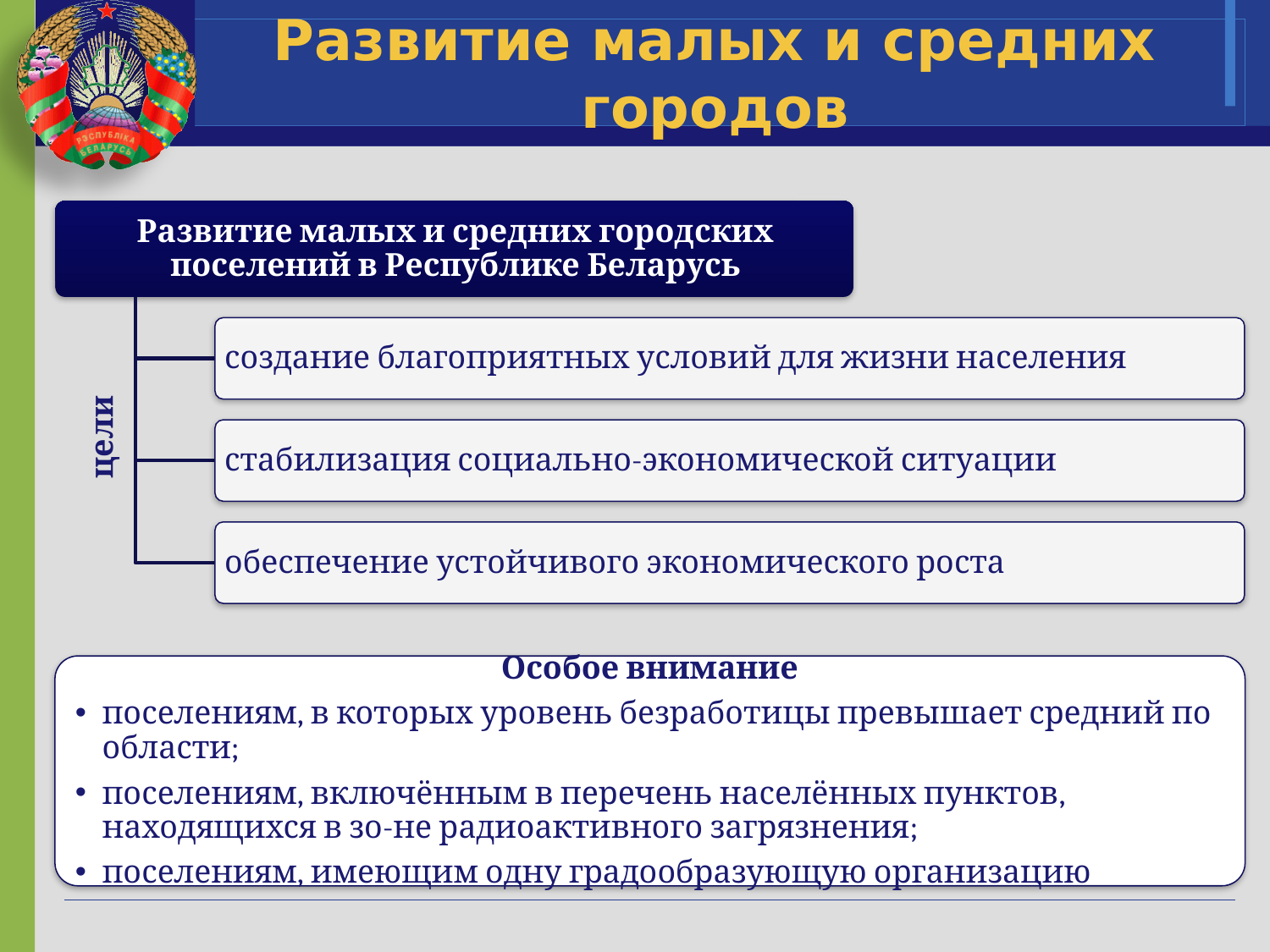

# Развитие малых и средних городов
Развитие малых и средних городских поселений в Республике Беларусь
создание благоприятных условий для жизни населения
стабилизация социально-экономической ситуации
обеспечение устойчивого экономического роста
цели

Особое внимание
поселениям, в которых уровень безработицы превышает средний по области;
поселениям, включённым в перечень населённых пунктов, находящихся в зо-не радиоактивного загрязнения;
поселениям, имеющим одну градообразующую организацию